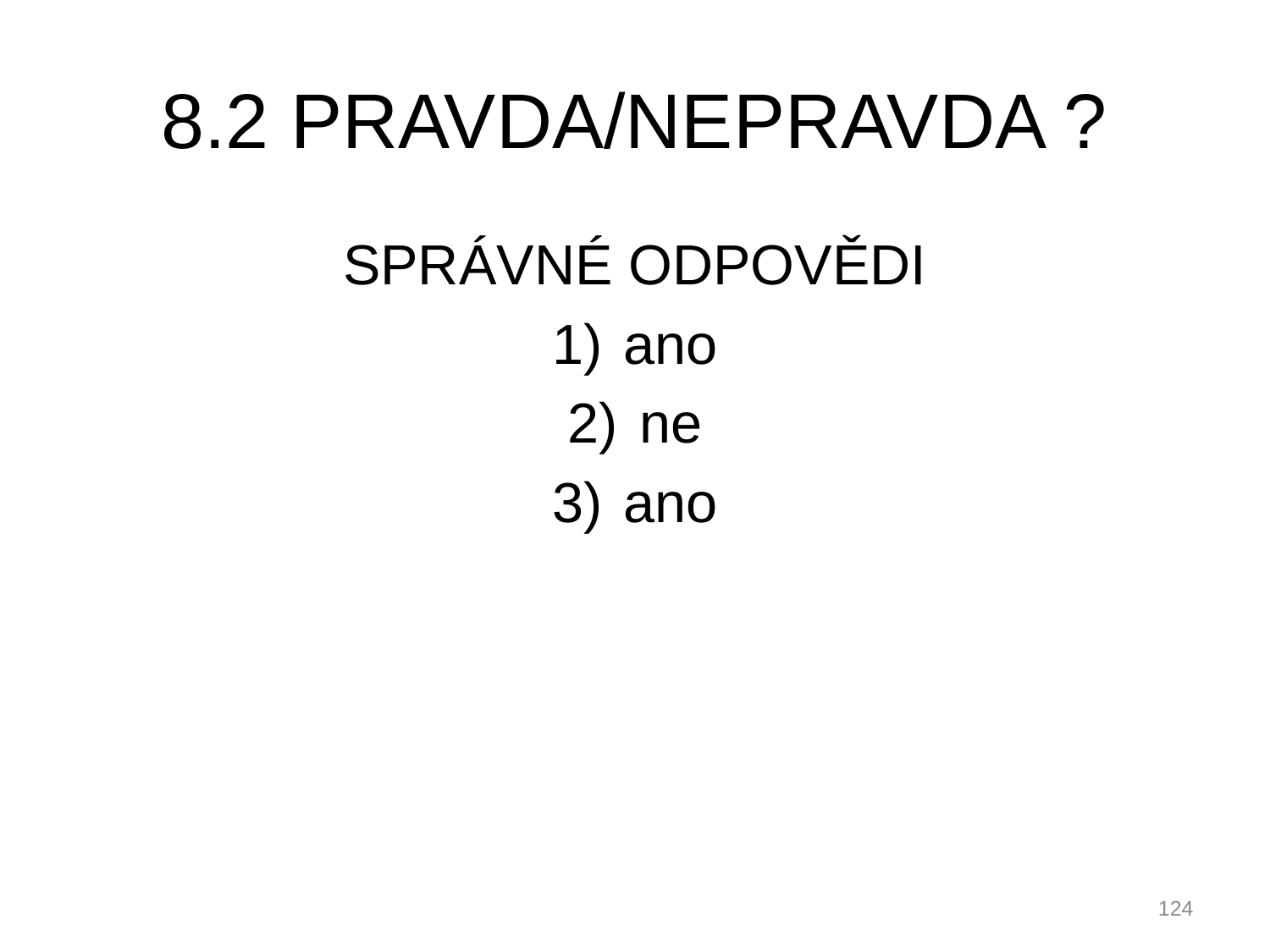

# 8.2 PRAVDA/NEPRAVDA ?
SPRÁVNÉ ODPOVĚDI
ano
ne
ano
124